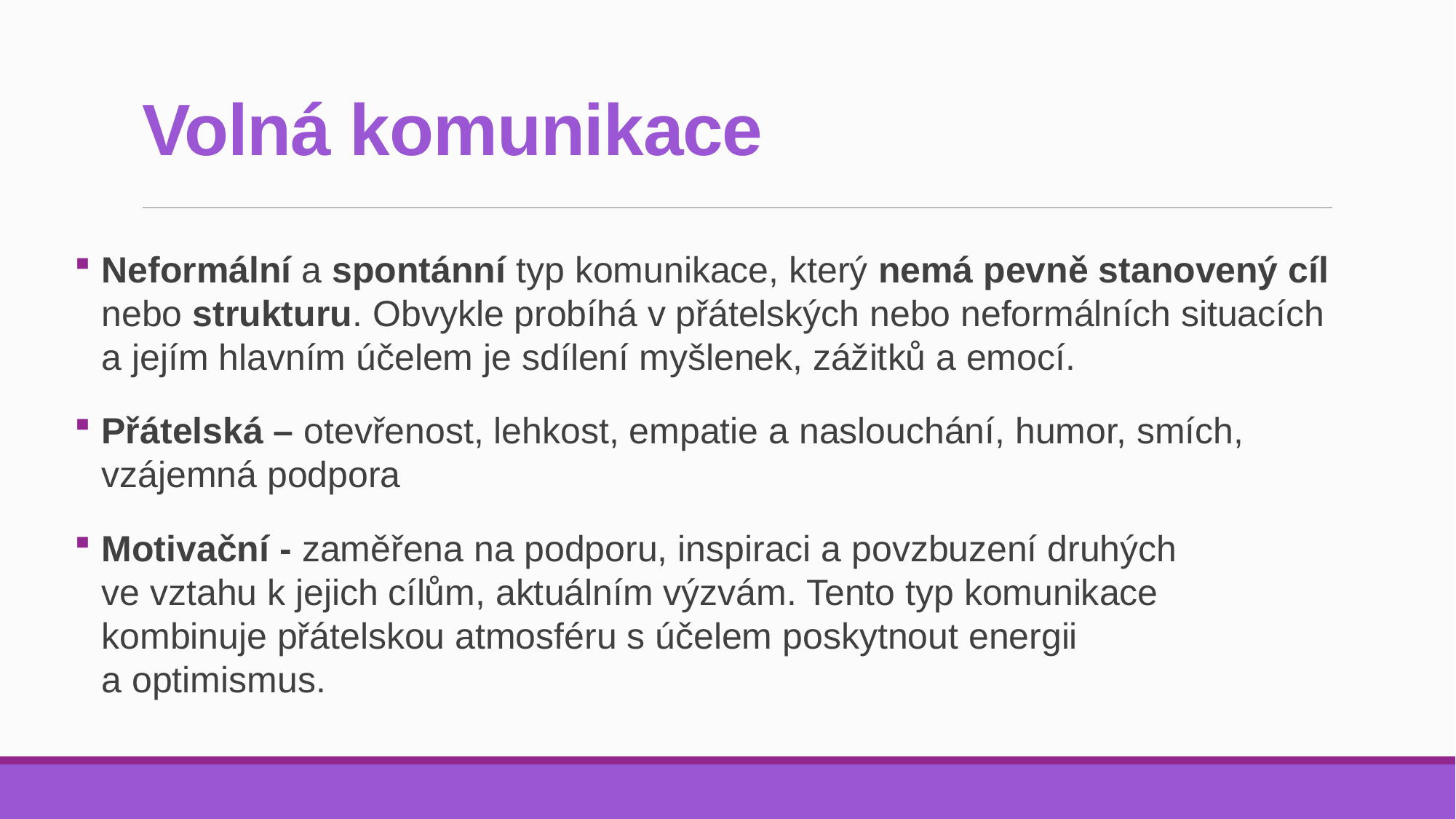

# Volná komunikace
Neformální a spontánní typ komunikace, který nemá pevně stanovený cíl nebo strukturu. Obvykle probíhá v přátelských nebo neformálních situacích a jejím hlavním účelem je sdílení myšlenek, zážitků a emocí.
Přátelská – otevřenost, lehkost, empatie a naslouchání, humor, smích, vzájemná podpora
Motivační - zaměřena na podporu, inspiraci a povzbuzení druhých
ve vztahu k jejich cílům, aktuálním výzvám. Tento typ komunikace kombinuje přátelskou atmosféru s účelem poskytnout energii
a optimismus.